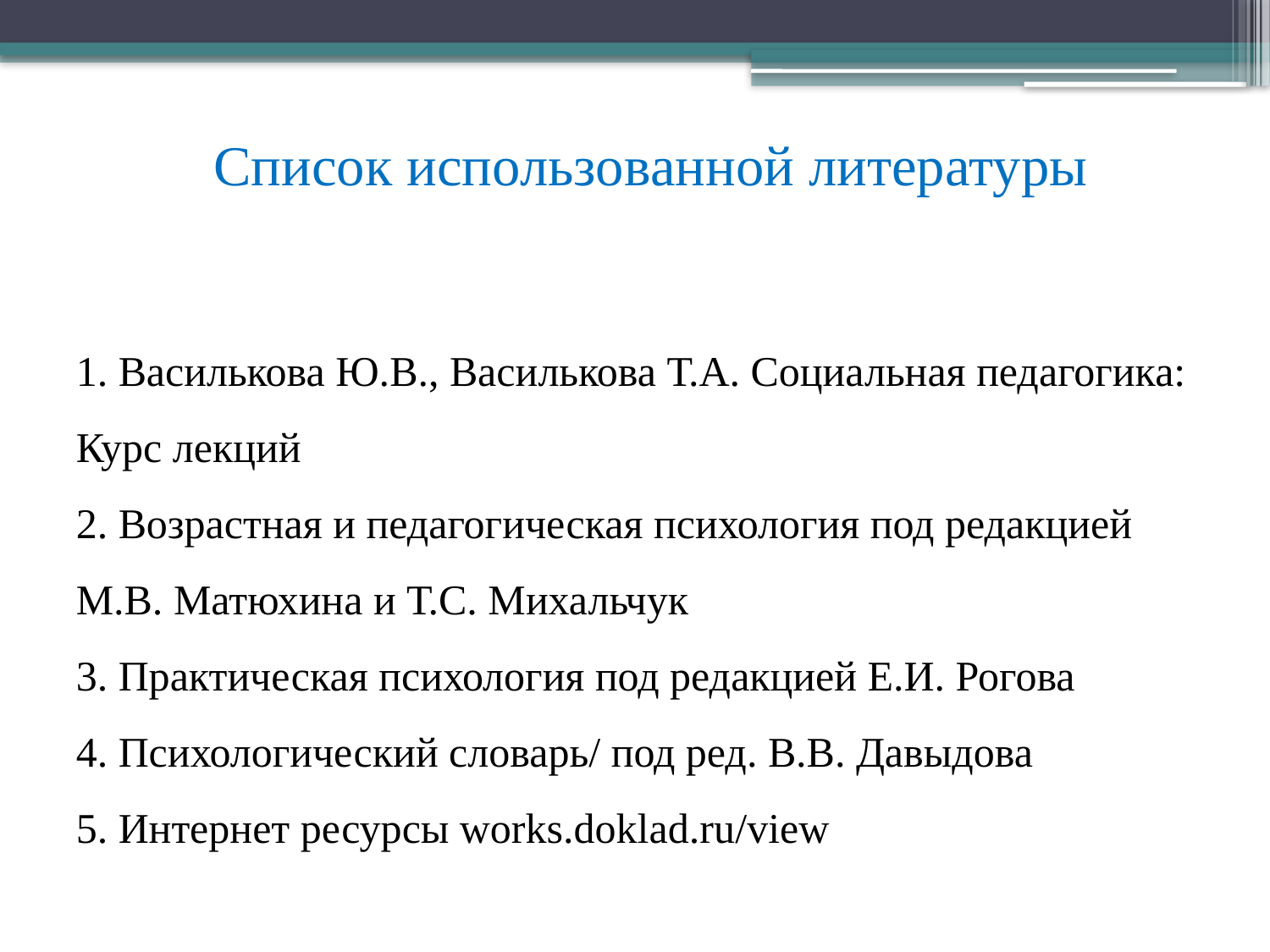

# Список использованной литературы
1. Василькова Ю.В., Василькова Т.А. Социальная педагогика: Курс лекций
2. Возрастная и педагогическая психология под редакцией М.В. Матюхина и Т.С. Михальчук
3. Практическая психология под редакцией Е.И. Рогова
4. Психологический словарь/ под ред. В.В. Давыдова
5. Интернет ресурсы works.doklad.ru/view